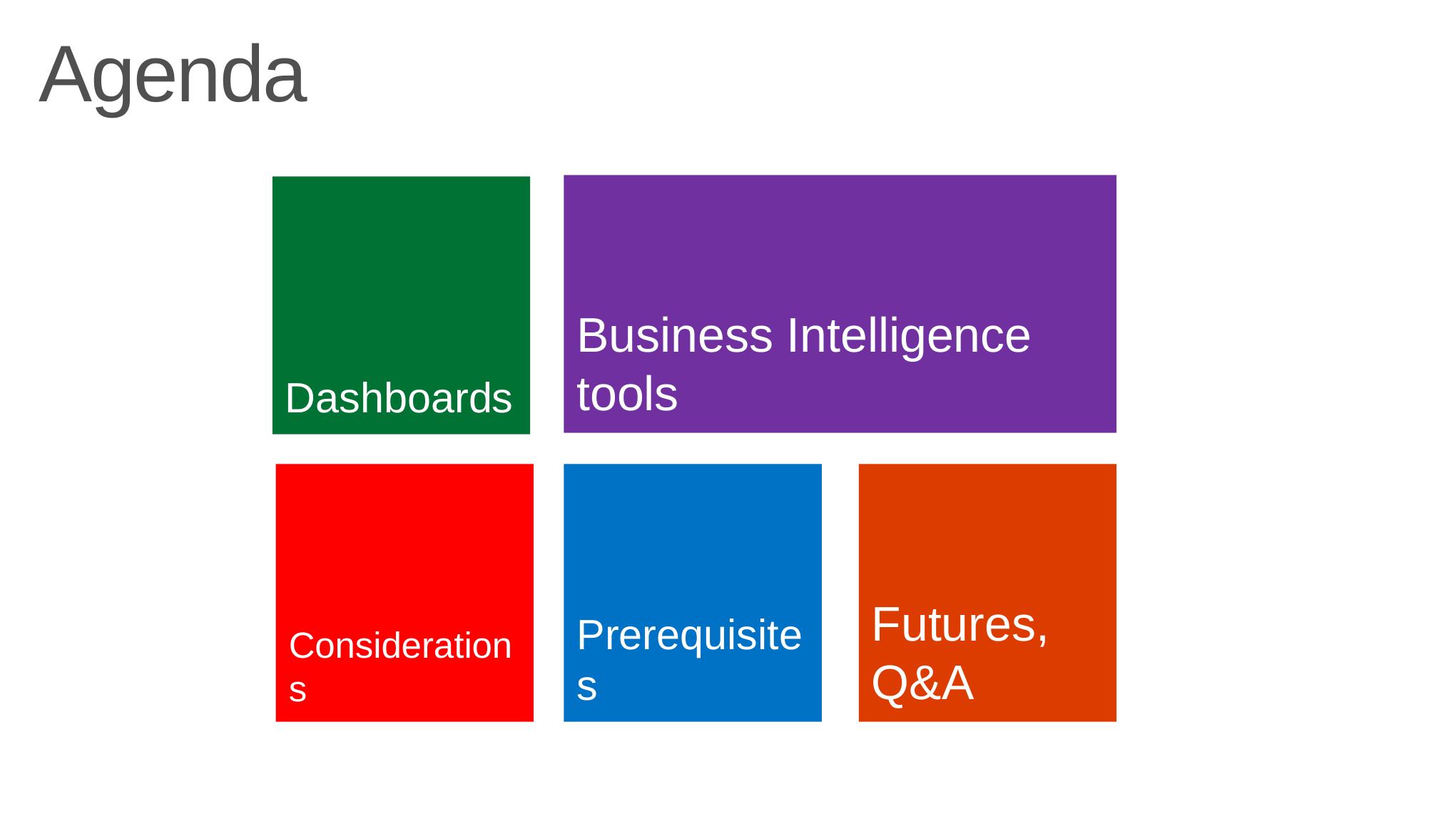

# Agenda
Business Intelligence tools
Dashboards
Considerations
Prerequisites
Futures, Q&A